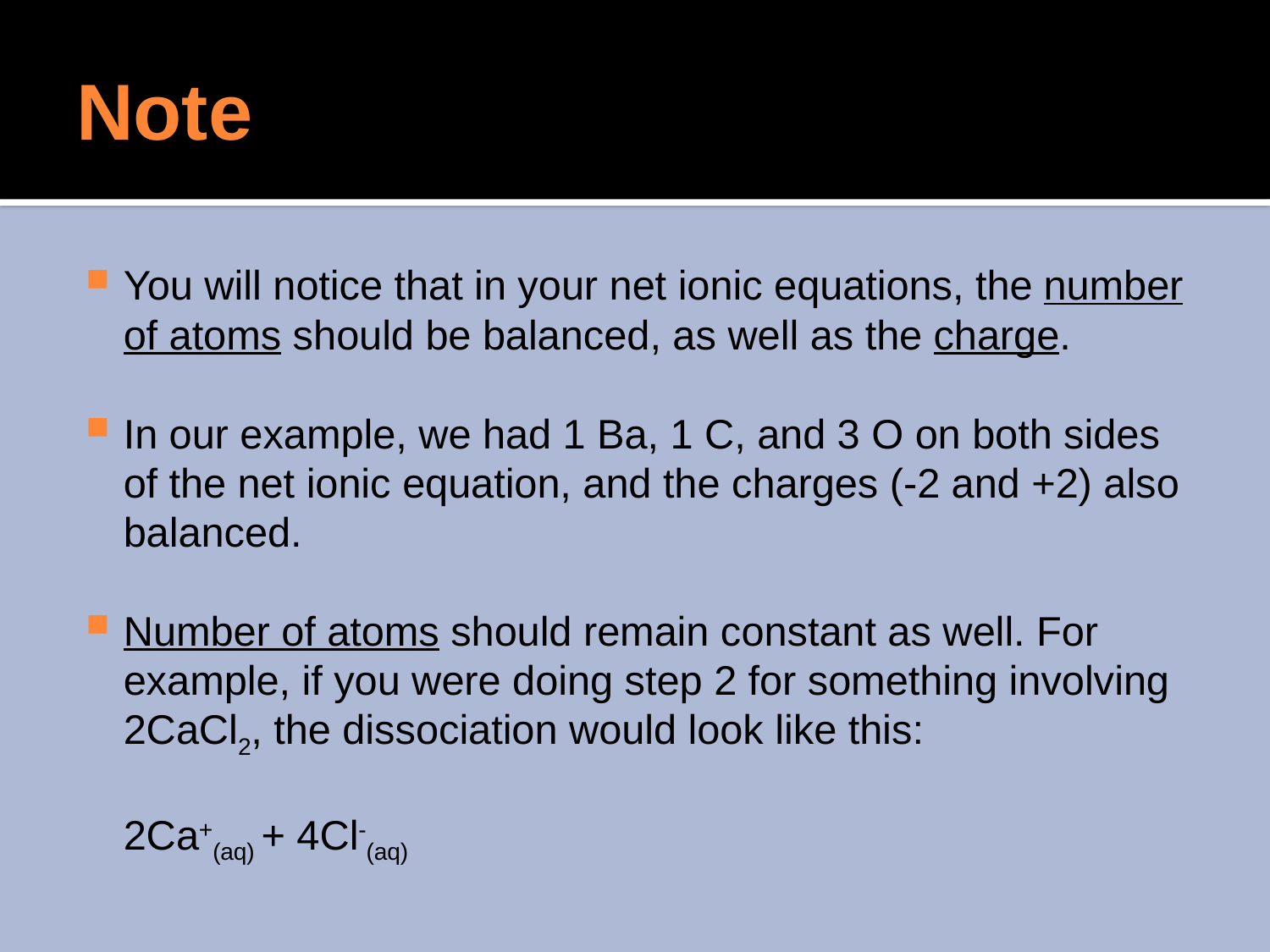

# Note
You will notice that in your net ionic equations, the number of atoms should be balanced, as well as the charge.

In our example, we had 1 Ba, 1 C, and 3 O on both sides of the net ionic equation, and the charges (-2 and +2) also balanced.

Number of atoms should remain constant as well. For example, if you were doing step 2 for something involving 2CaCl2, the dissociation would look like this:

		2Ca+(aq) + 4Cl-(aq)